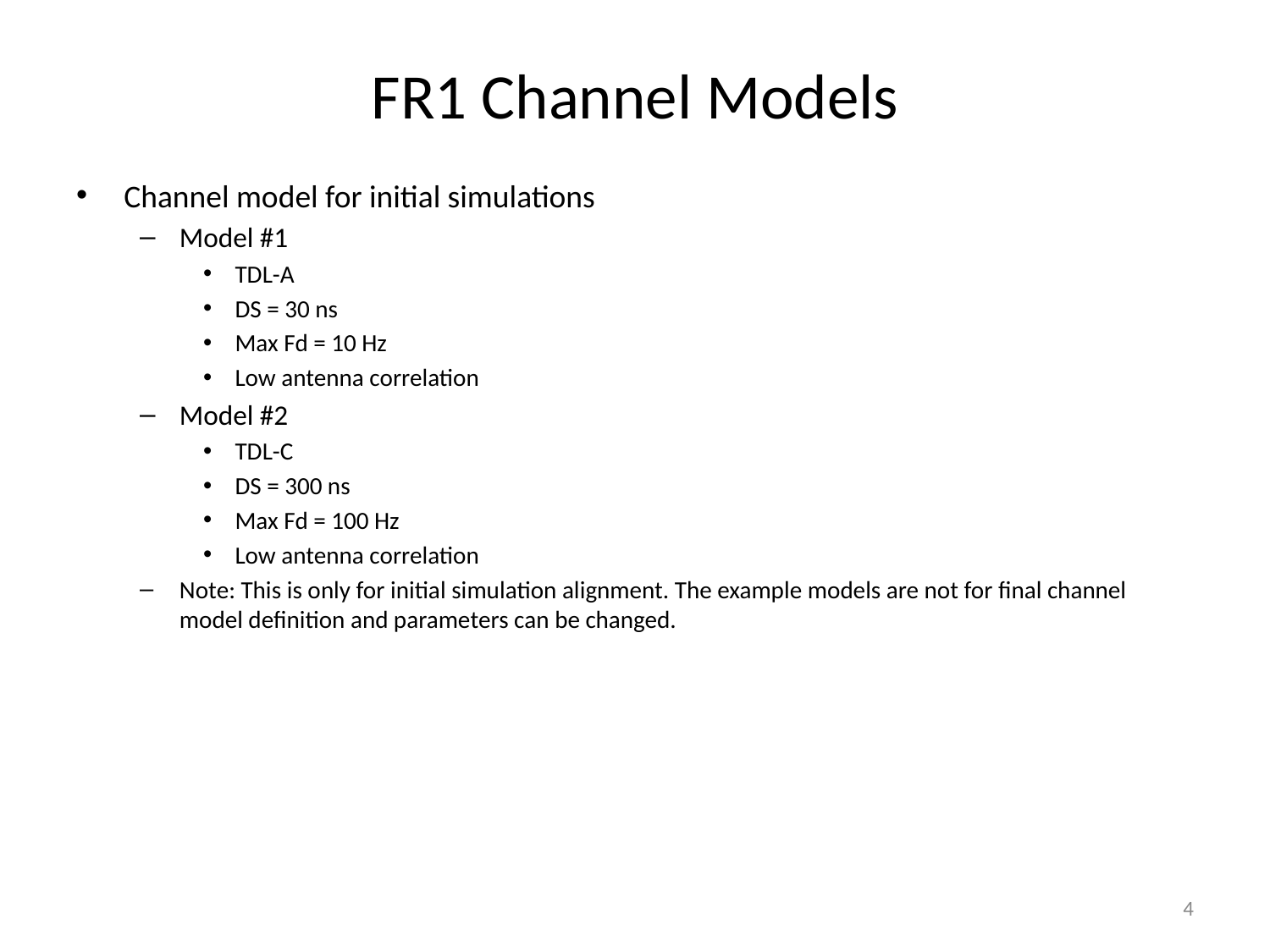

# FR1 Channel Models
Channel model for initial simulations
Model #1
TDL-A
DS = 30 ns
Max Fd = 10 Hz
Low antenna correlation
Model #2
TDL-C
DS = 300 ns
Max Fd = 100 Hz
Low antenna correlation
Note: This is only for initial simulation alignment. The example models are not for final channel model definition and parameters can be changed.

4